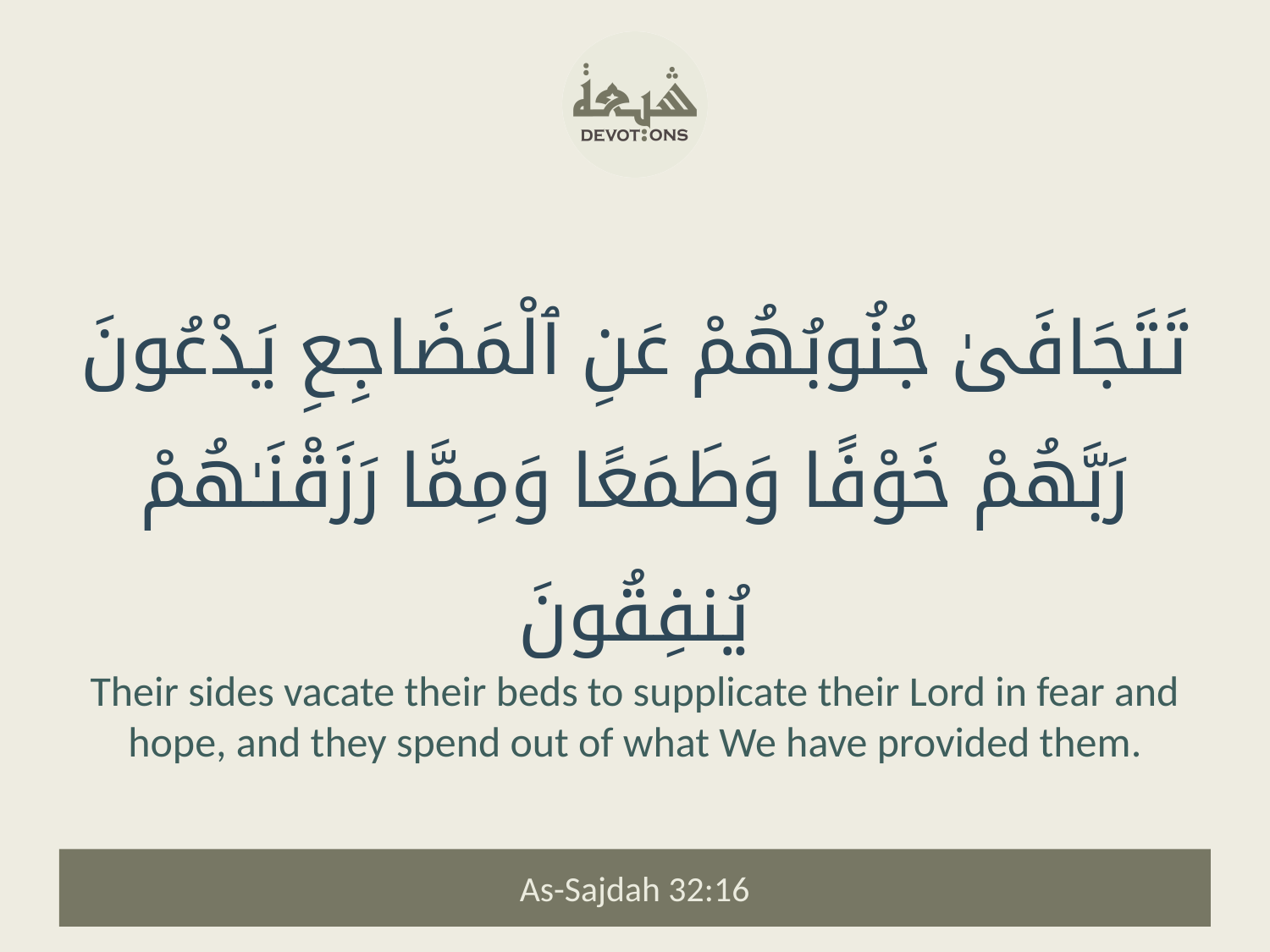

تَتَجَافَىٰ جُنُوبُهُمْ عَنِ ٱلْمَضَاجِعِ يَدْعُونَ رَبَّهُمْ خَوْفًا وَطَمَعًا وَمِمَّا رَزَقْنَـٰهُمْ يُنفِقُونَ
Their sides vacate their beds to supplicate their Lord in fear and hope, and they spend out of what We have provided them.
As-Sajdah 32:16